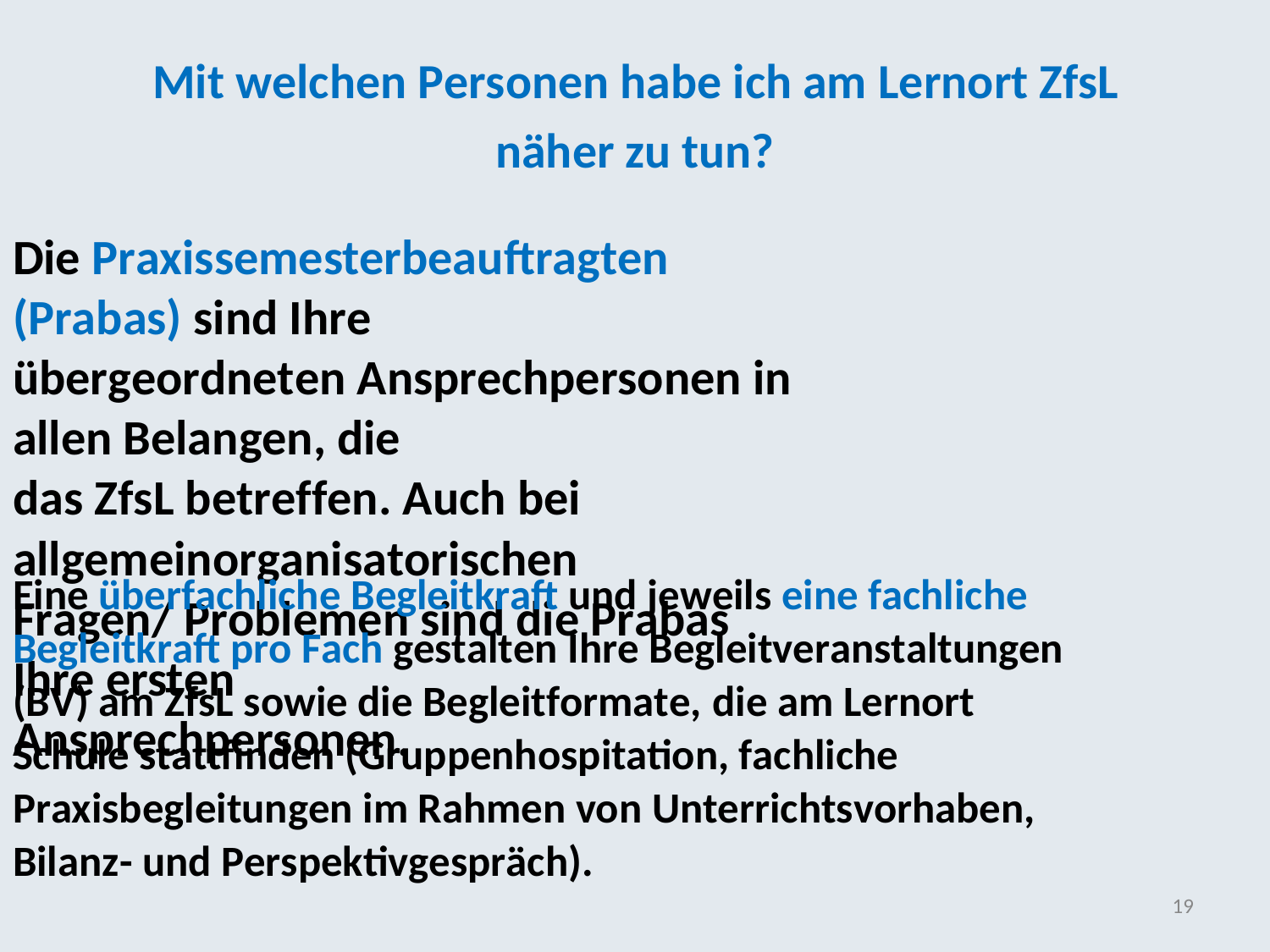

Mit welchen Personen habe ich am Lernort ZfsL
näher zu tun?
Die Praxissemesterbeauftragten (Prabas) sind Ihre
übergeordneten Ansprechpersonen in allen Belangen, die
das ZfsL betreffen. Auch bei allgemeinorganisatorischen
Fragen/ Problemen sind die Prabas Ihre ersten
Ansprechpersonen.
Eine überfachliche Begleitkraft und jeweils eine fachliche
Begleitkraft pro Fach gestalten Ihre Begleitveranstaltungen
(BV) am ZfsL sowie die Begleitformate, die am Lernort
Schule stattfinden (Gruppenhospitation, fachliche
Praxisbegleitungen im Rahmen von Unterrichtsvorhaben,
Bilanz- und Perspektivgespräch).
19